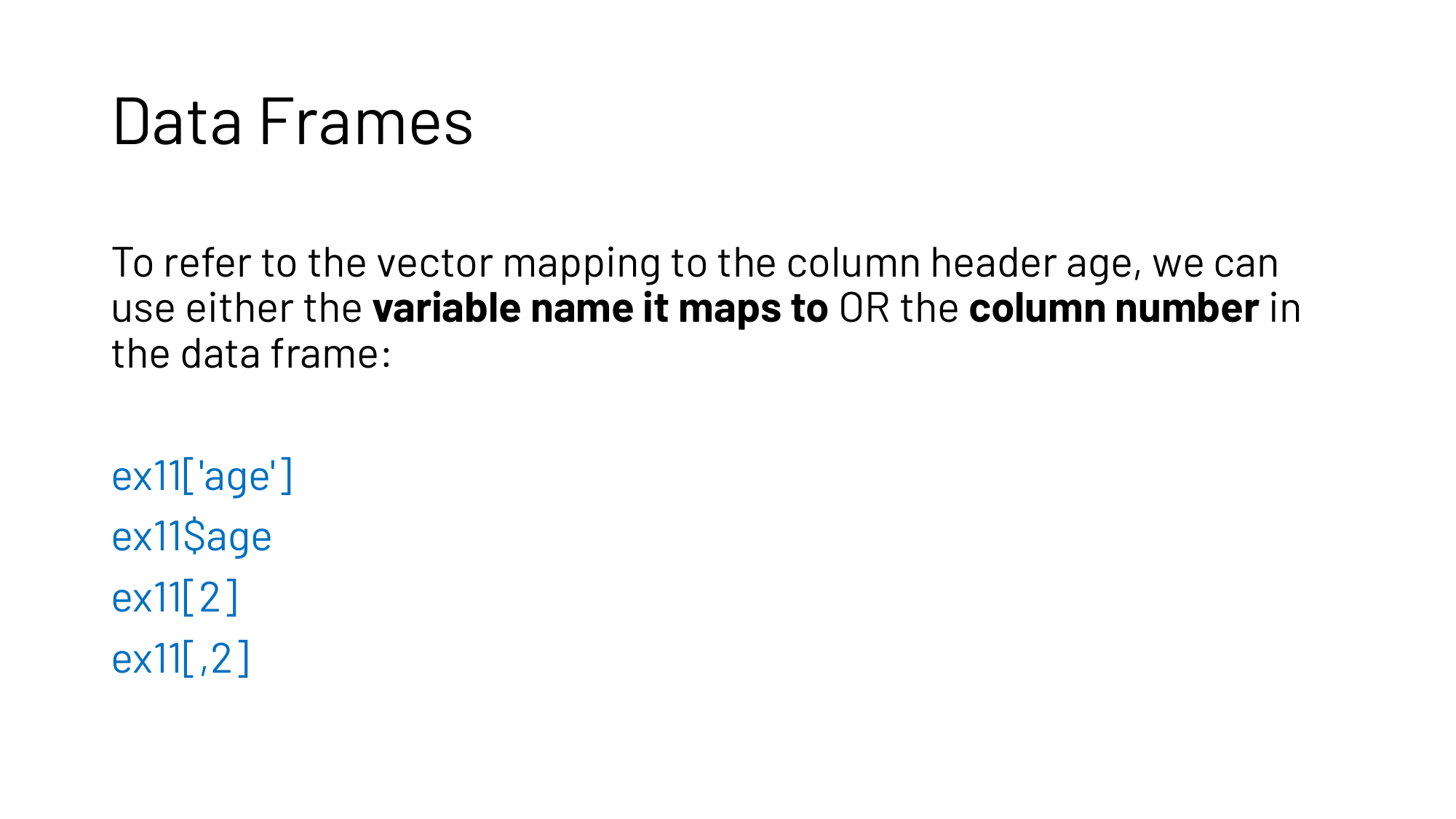

# Data Frames

To refer to the vector mapping to the column header age, we can use either the variable name it maps to OR the column number in the data frame:

ex11['age']
ex11$age
ex11[2]
ex11[,2]